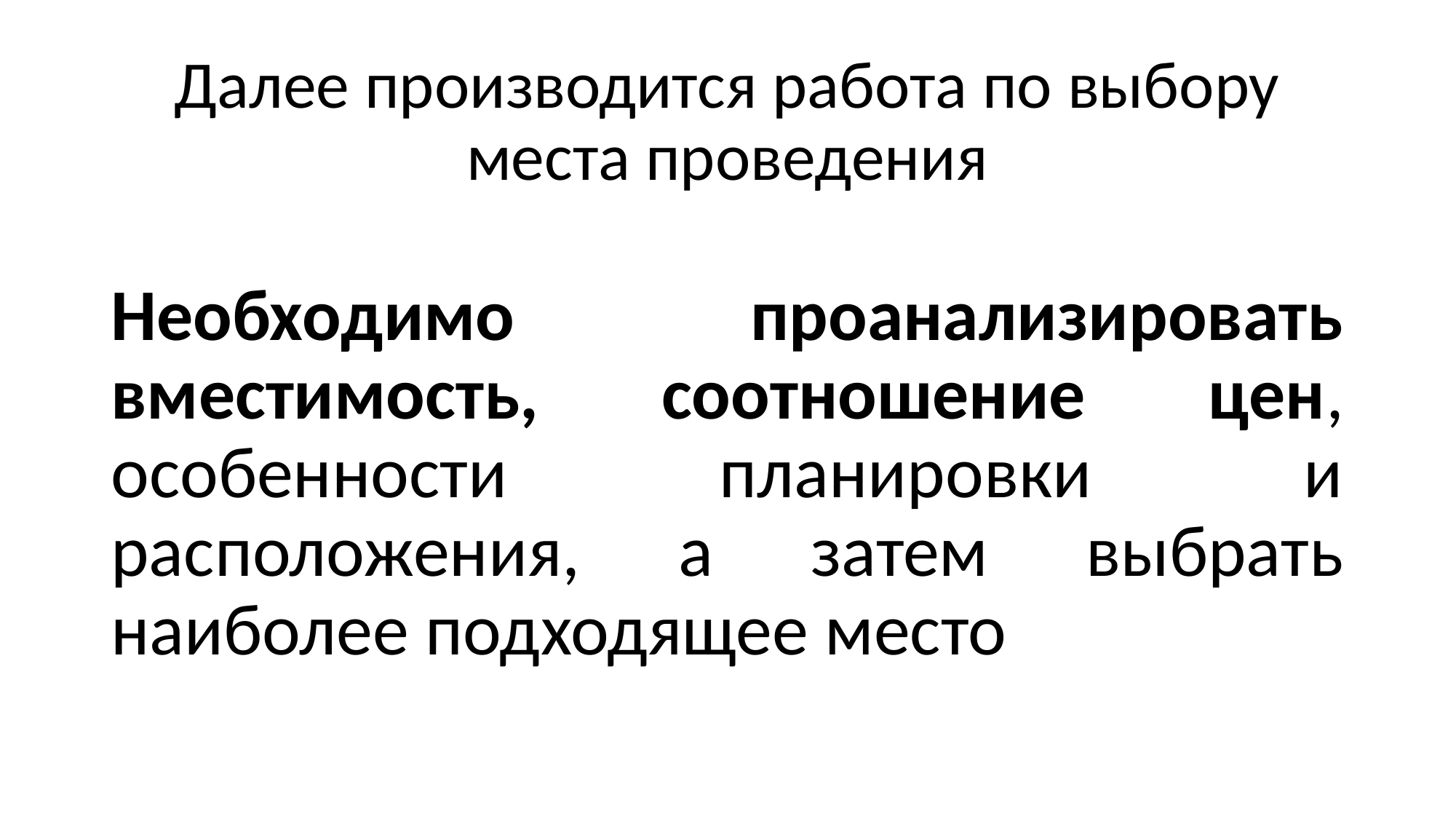

# Далее производится работа по выбору места проведения
Необходимо проанализировать вместимость, соотношение цен, особенности планировки и расположения, а затем выбрать наиболее подходящее место